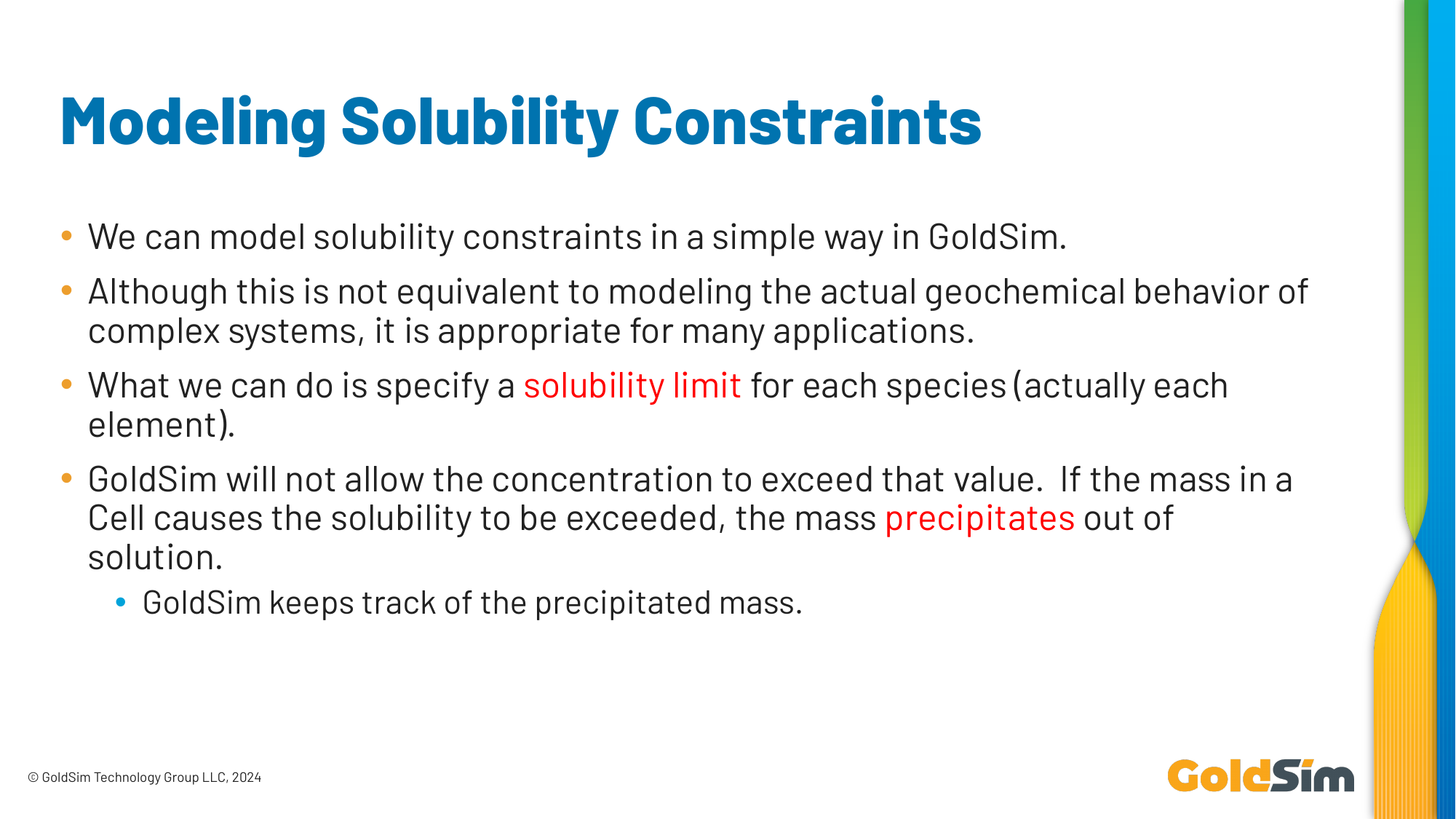

# Modeling Solubility Constraints
We can model solubility constraints in a simple way in GoldSim.
Although this is not equivalent to modeling the actual geochemical behavior of complex systems, it is appropriate for many applications.
What we can do is specify a solubility limit for each species (actually each element).
GoldSim will not allow the concentration to exceed that value.  If the mass in a Cell causes the solubility to be exceeded, the mass precipitates out of solution.
GoldSim keeps track of the precipitated mass.

© GoldSim Technology Group LLC, 2024